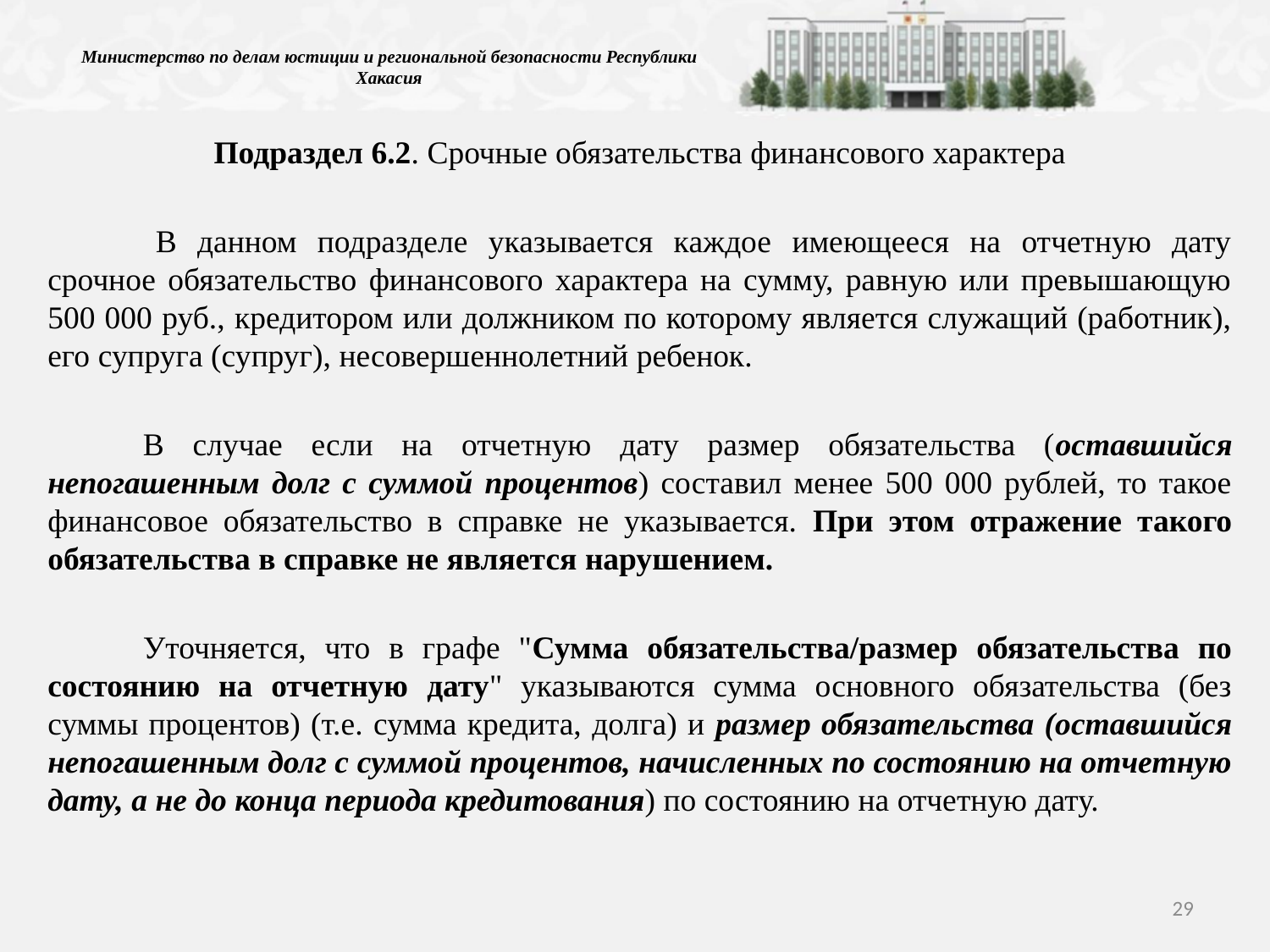

# Министерство по делам юстиции и региональной безопасности Республики Хакасия
Подраздел 6.2. Срочные обязательства финансового характера

 	В данном подразделе указывается каждое имеющееся на отчетную дату срочное обязательство финансового характера на сумму, равную или превышающую 500 000 руб., кредитором или должником по которому является служащий (работник), его супруга (супруг), несовершеннолетний ребенок.

	В случае если на отчетную дату размер обязательства (оставшийся непогашенным долг с суммой процентов) составил менее 500 000 рублей, то такое финансовое обязательство в справке не указывается. При этом отражение такого обязательства в справке не является нарушением.

	Уточняется, что в графе "Сумма обязательства/размер обязательства по состоянию на отчетную дату" указываются сумма основного обязательства (без суммы процентов) (т.е. сумма кредита, долга) и размер обязательства (оставшийся непогашенным долг с суммой процентов, начисленных по состоянию на отчетную дату, а не до конца периода кредитования) по состоянию на отчетную дату.

29